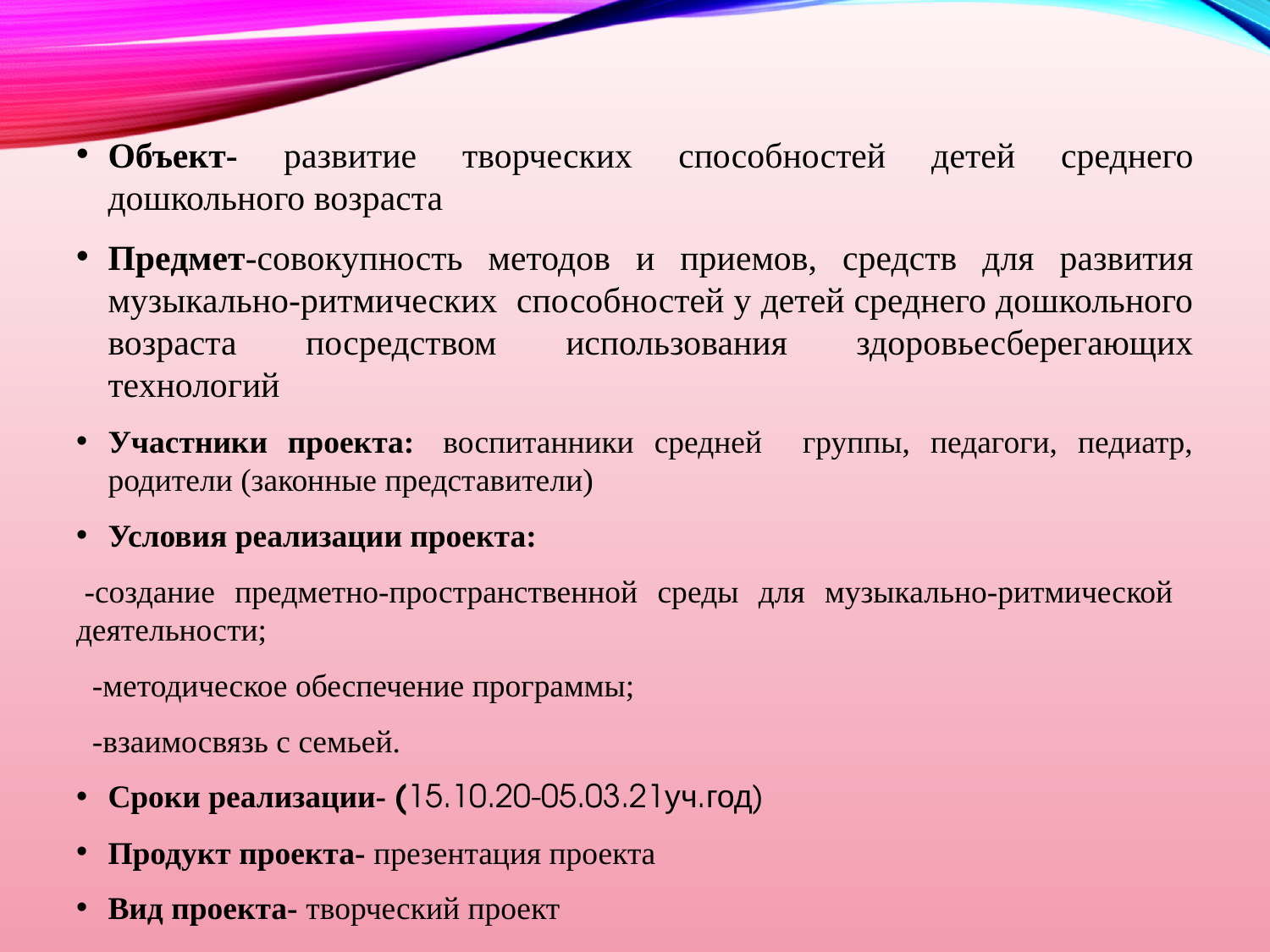

Объект- развитие творческих способностей детей среднего дошкольного возраста
Предмет-совокупность методов и приемов, средств для развития музыкально-ритмических  способностей у детей среднего дошкольного возраста посредством использования здоровьесберегающих технологий
Участники проекта:  воспитанники средней  группы, педагоги, педиатр, родители (законные представители)
Условия реализации проекта:
 -создание предметно-пространственной среды для музыкально-ритмической  деятельности;
  -методическое обеспечение программы;
  -взаимосвязь с семьей.
Сроки реализации- (15.10.20-05.03.21уч.год)
Продукт проекта- презентация проекта
Вид проекта- творческий проект